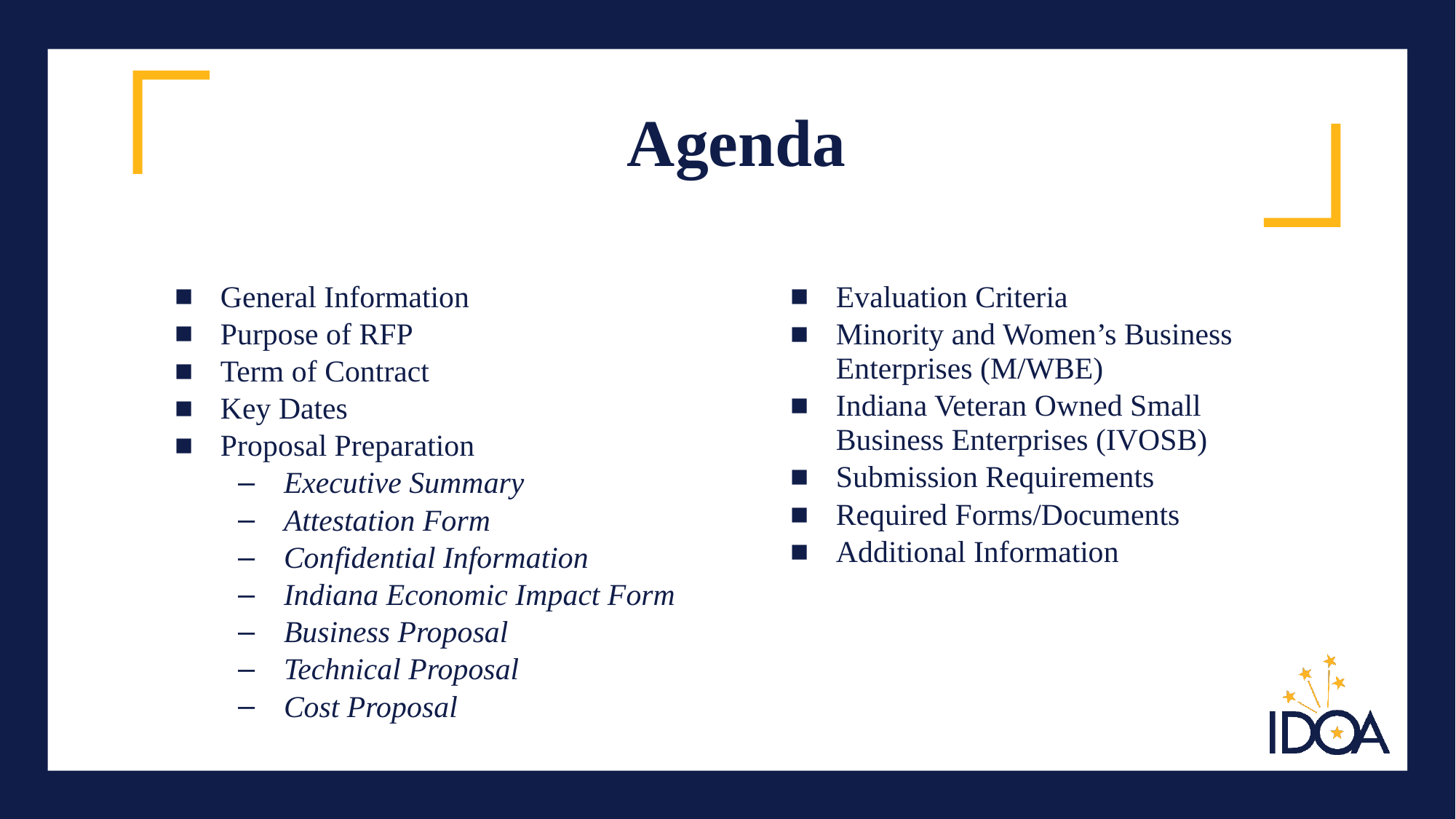

# Agenda
General Information
Purpose of RFP
Term of Contract
Key Dates
Proposal Preparation
Executive Summary
Attestation Form
Confidential Information
Indiana Economic Impact Form
Business Proposal
Technical Proposal
Cost Proposal

Evaluation Criteria
Minority and Women’s Business Enterprises (M/WBE)
Indiana Veteran Owned Small Business Enterprises (IVOSB)
Submission Requirements
Required Forms/Documents
Additional Information